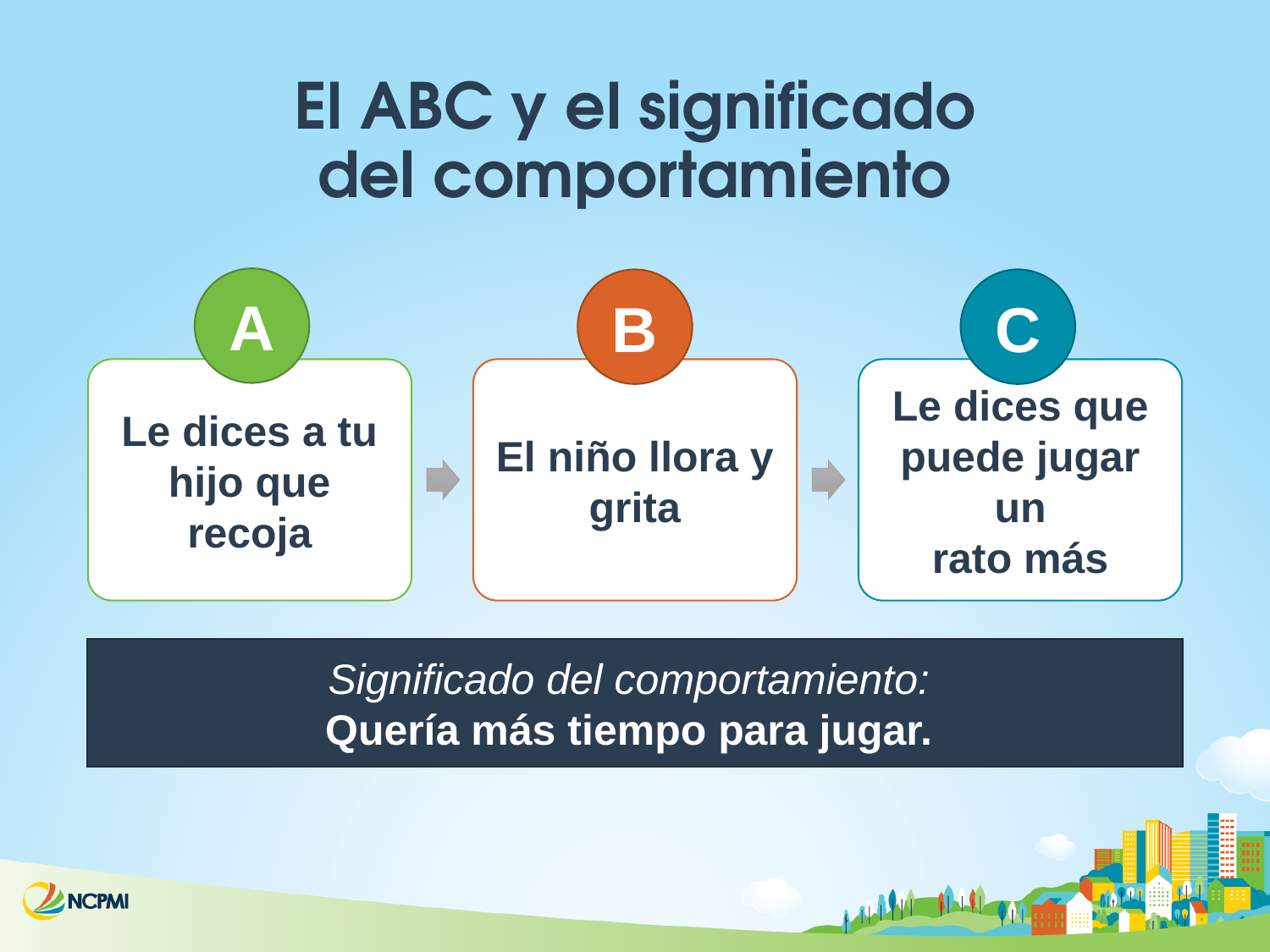

# El ABC y el significado del comportamiento

A

B

C

Le dices a tu hijo que
recoja

El niño llora y grita

Le dices que puede jugar un
rato más

Significado del comportamiento:
Quería más tiempo para jugar.